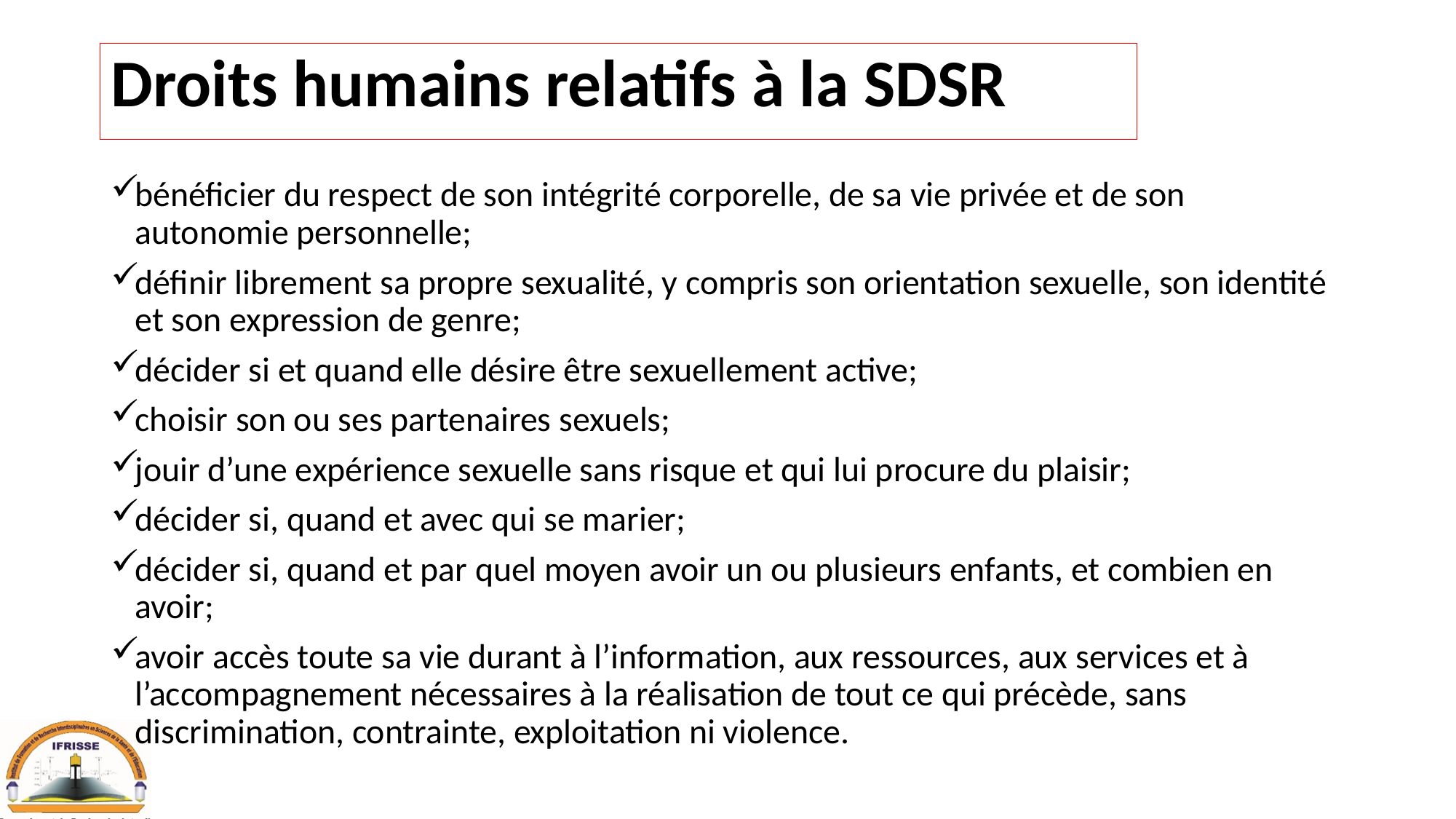

# Droits humains relatifs à la SDSR
bénéficier du respect de son intégrité corporelle, de sa vie privée et de son autonomie personnelle;
définir librement sa propre sexualité, y compris son orientation sexuelle, son identité et son expression de genre;
décider si et quand elle désire être sexuellement active;
choisir son ou ses partenaires sexuels;
jouir d’une expérience sexuelle sans risque et qui lui procure du plaisir;
décider si, quand et avec qui se marier;
décider si, quand et par quel moyen avoir un ou plusieurs enfants, et combien en avoir;
avoir accès toute sa vie durant à l’information, aux ressources, aux services et à l’accompagnement nécessaires à la réalisation de tout ce qui précède, sans discrimination, contrainte, exploitation ni violence.